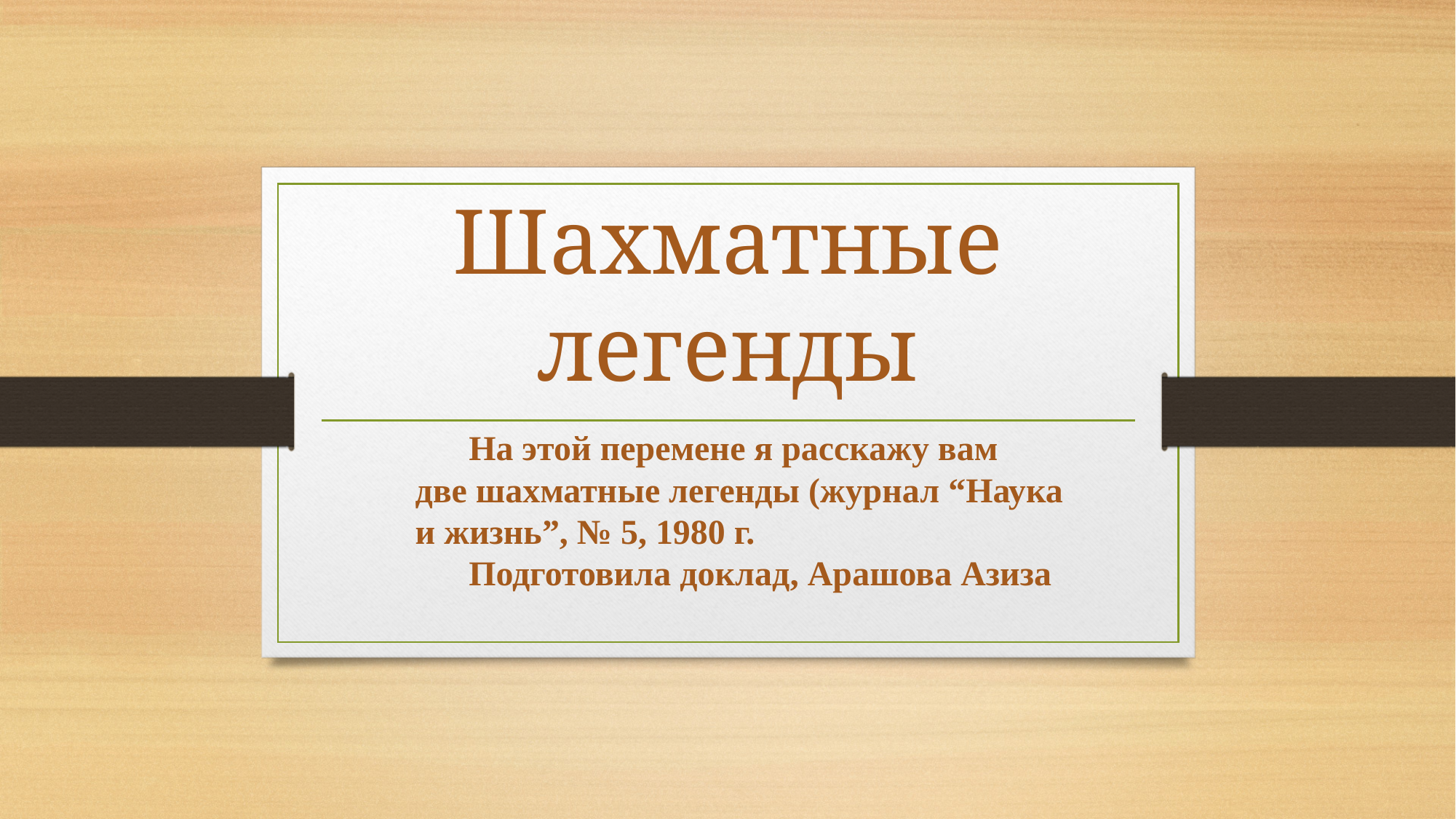

# Шахматные легенды

На этой перемене я расскажу вам  две шахматные легенды (журнал “Наука и жизнь”, № 5, 1980 г.
Подготовила доклад, Арашова Азиза